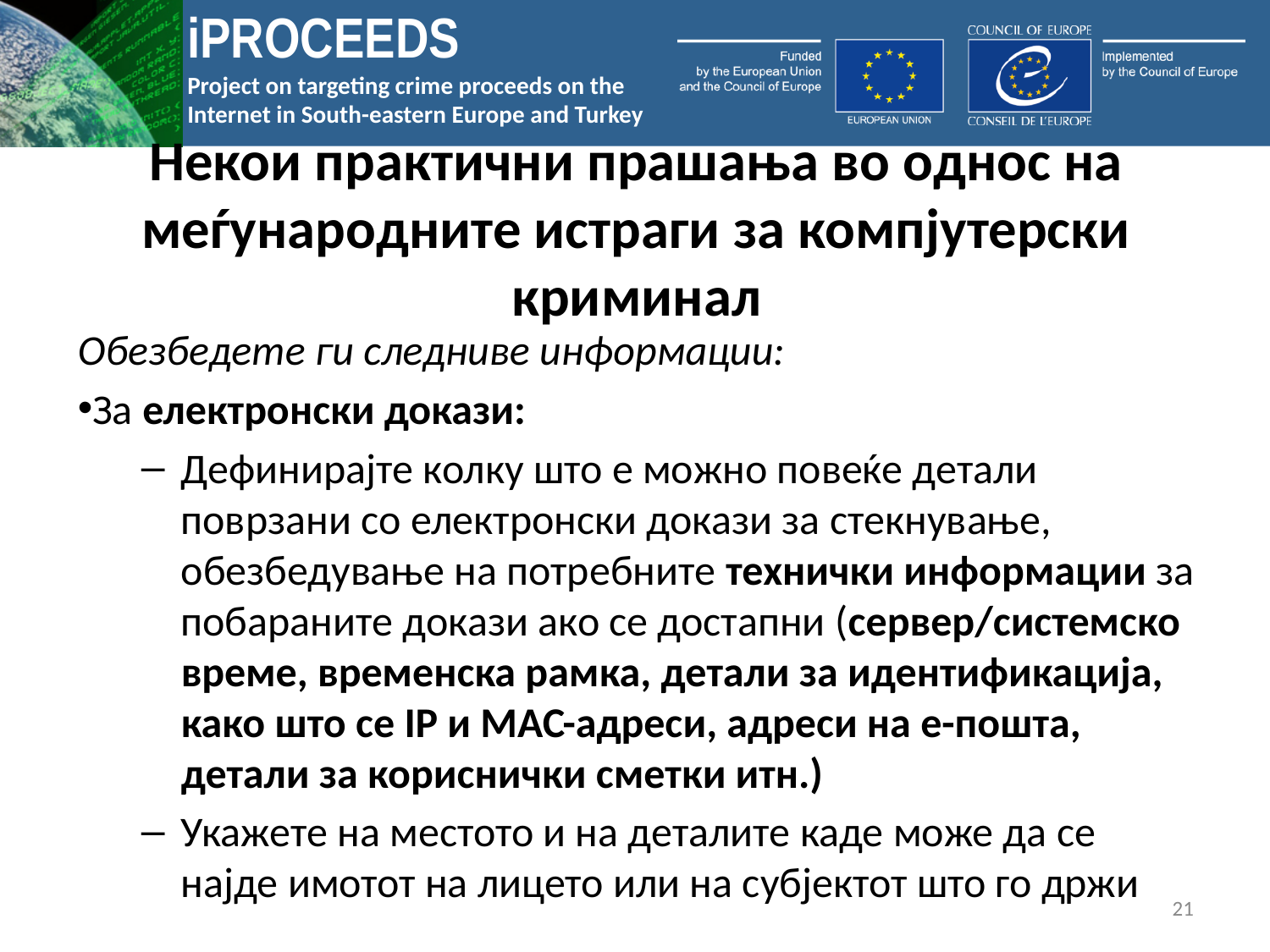

# Некои практични прашања во однос на меѓународните истраги за компјутерски криминал
Обезбедете ги следниве информации:
За електронски докази:
Дефинирајте колку што е можно повеќе детали поврзани со електронски докази за стекнување, обезбедување на потребните технички информации за побараните докази ако се достапни (сервер/системско време, временска рамка, детали за идентификација, како што се IP и MAC-адреси, адреси на е-пошта, детали за кориснички сметки итн.)
Укажете на местото и на деталите каде може да се најде имотот на лицето или на субјектот што го држи

21